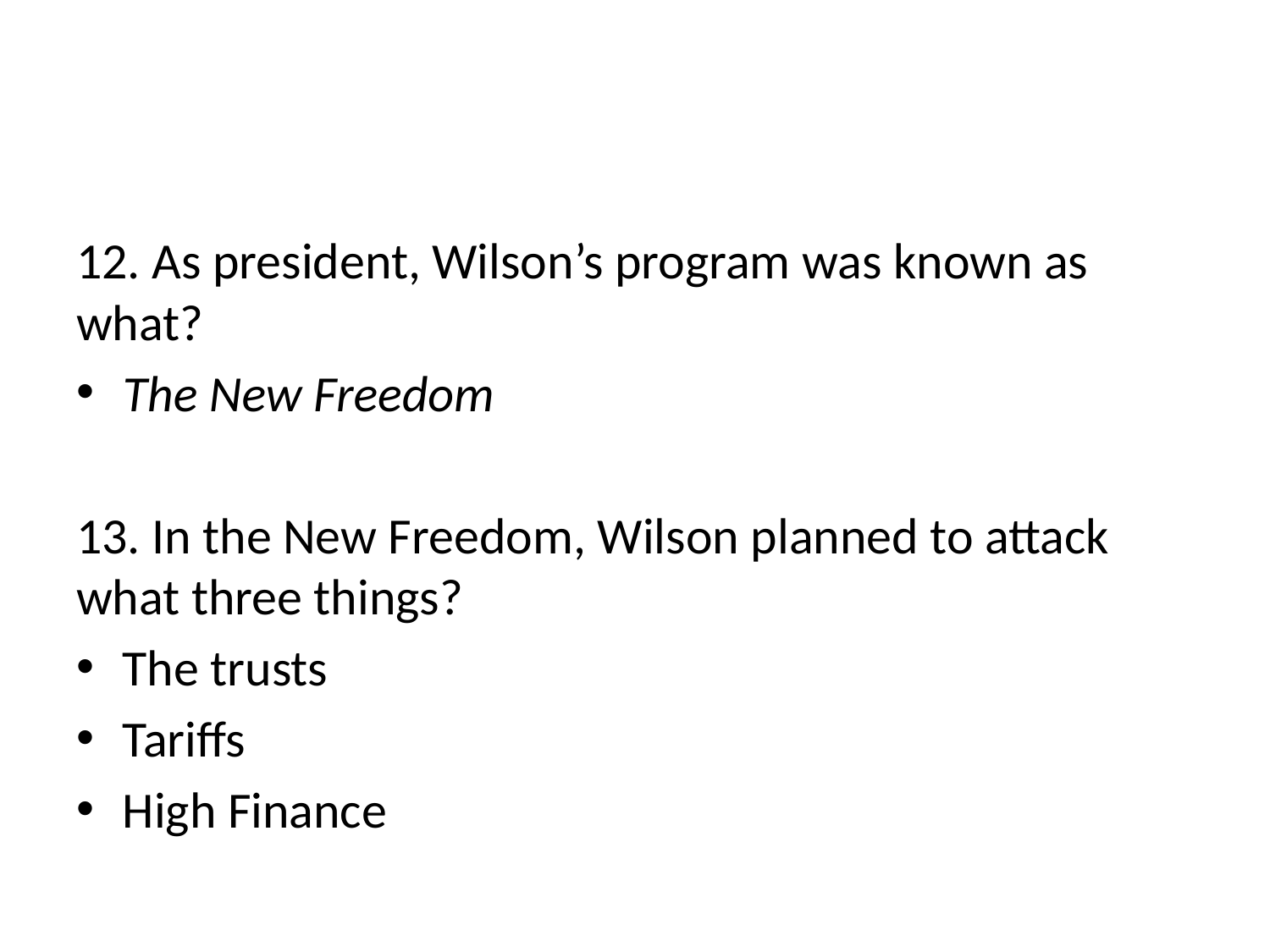

#
12. As president, Wilson’s program was known as what?
The New Freedom

13. In the New Freedom, Wilson planned to attack what three things?
The trusts
Tariffs
High Finance